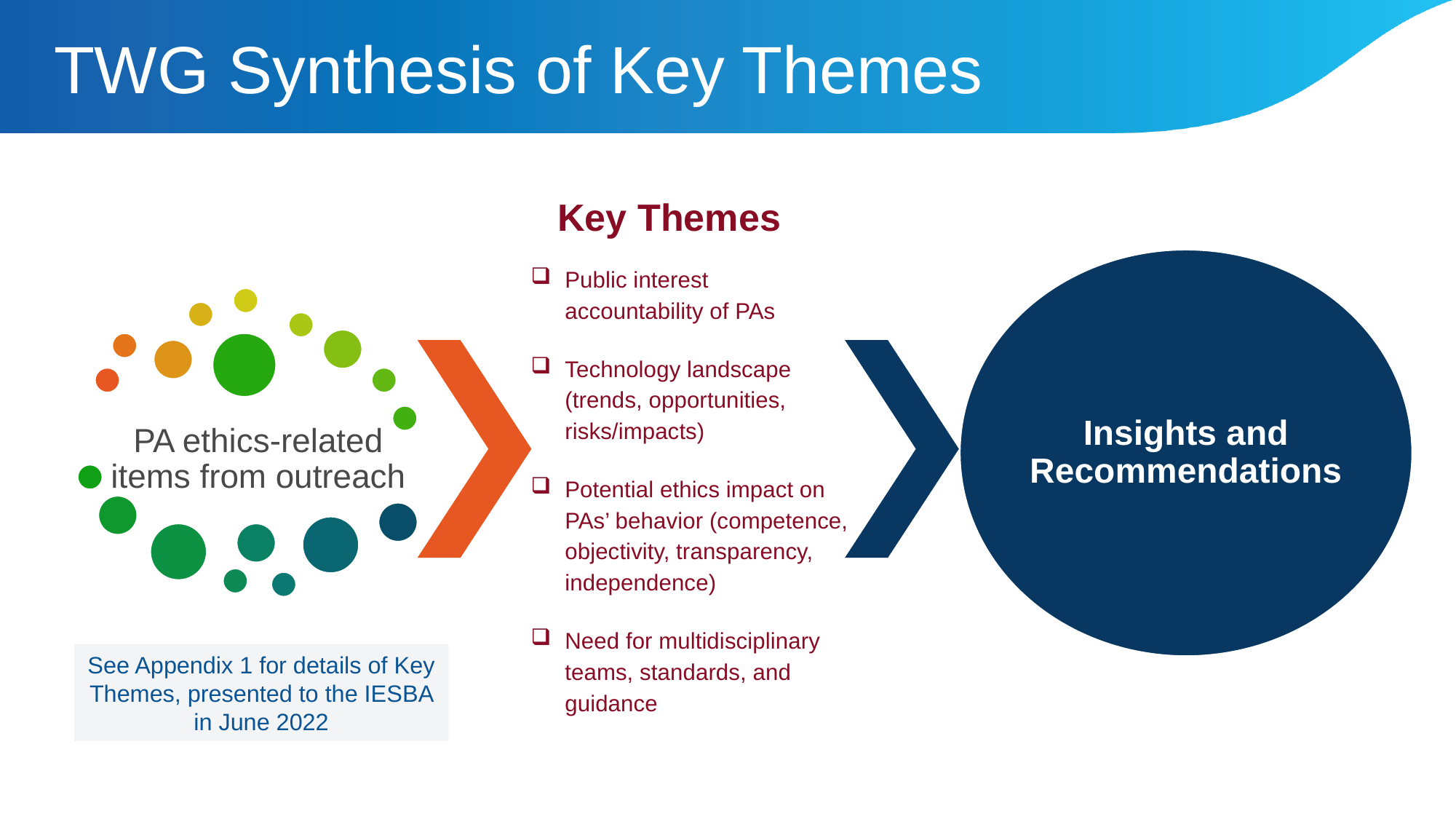

# TWG Synthesis of Key Themes
PA ethics-related items from outreach
Key Themes
Insights and Recommendations
Public interest accountability of PAs
Technology landscape (trends, opportunities, risks/impacts)
Potential ethics impact on PAs’ behavior (competence, objectivity, transparency, independence)
Need for multidisciplinary teams, standards, and guidance

See Appendix 1 for details of Key Themes, presented to the IESBA in June 2022